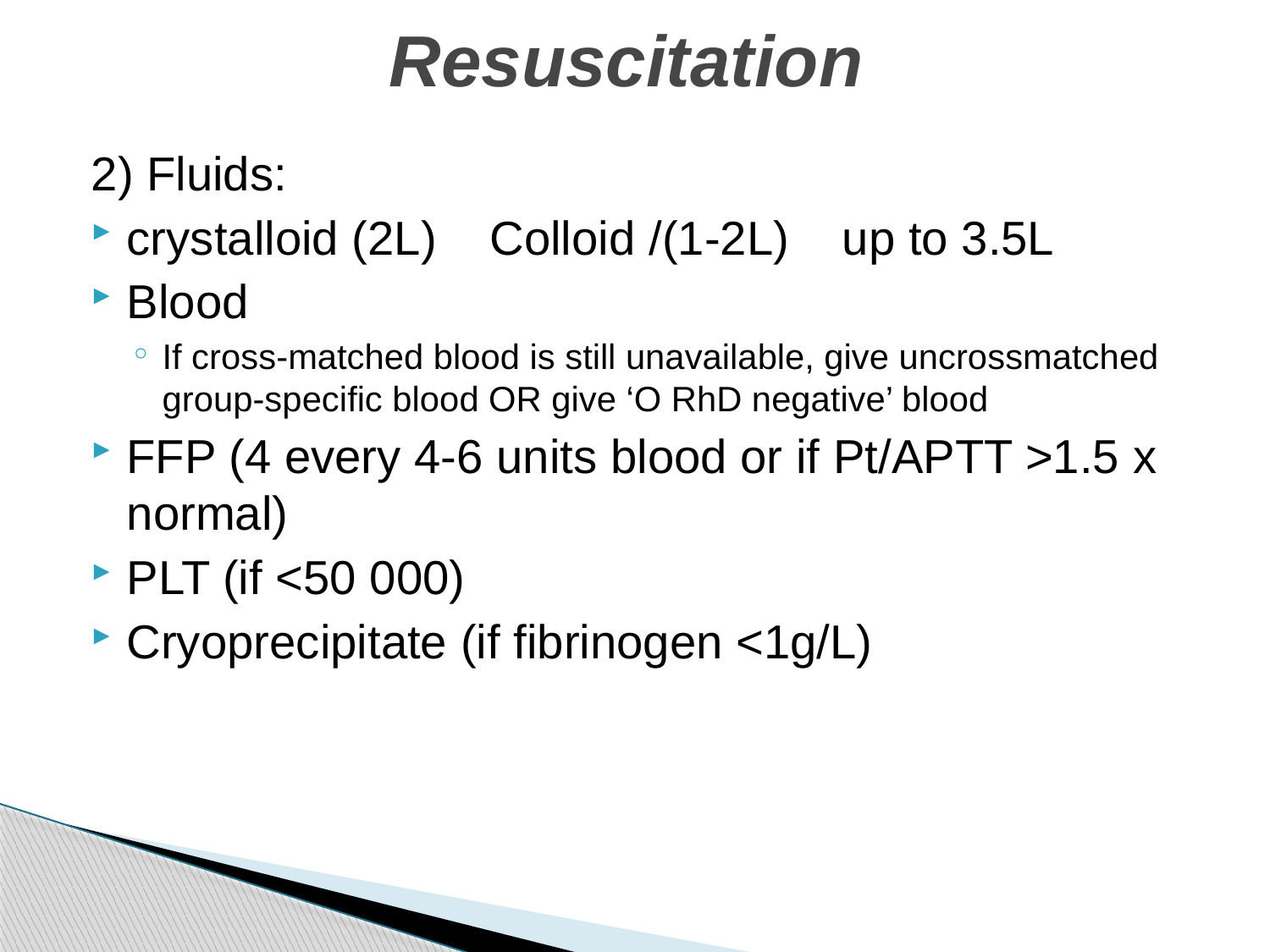

# Resuscitation
2) Fluids:
crystalloid (2L)    Colloid /(1-2L)    up to 3.5L
Blood
If cross-matched blood is still unavailable, give uncrossmatched group-specific blood OR give ‘O RhD negative’ blood
FFP (4 every 4-6 units blood or if Pt/APTT >1.5 x normal)
PLT (if <50 000)
Cryoprecipitate (if fibrinogen <1g/L)